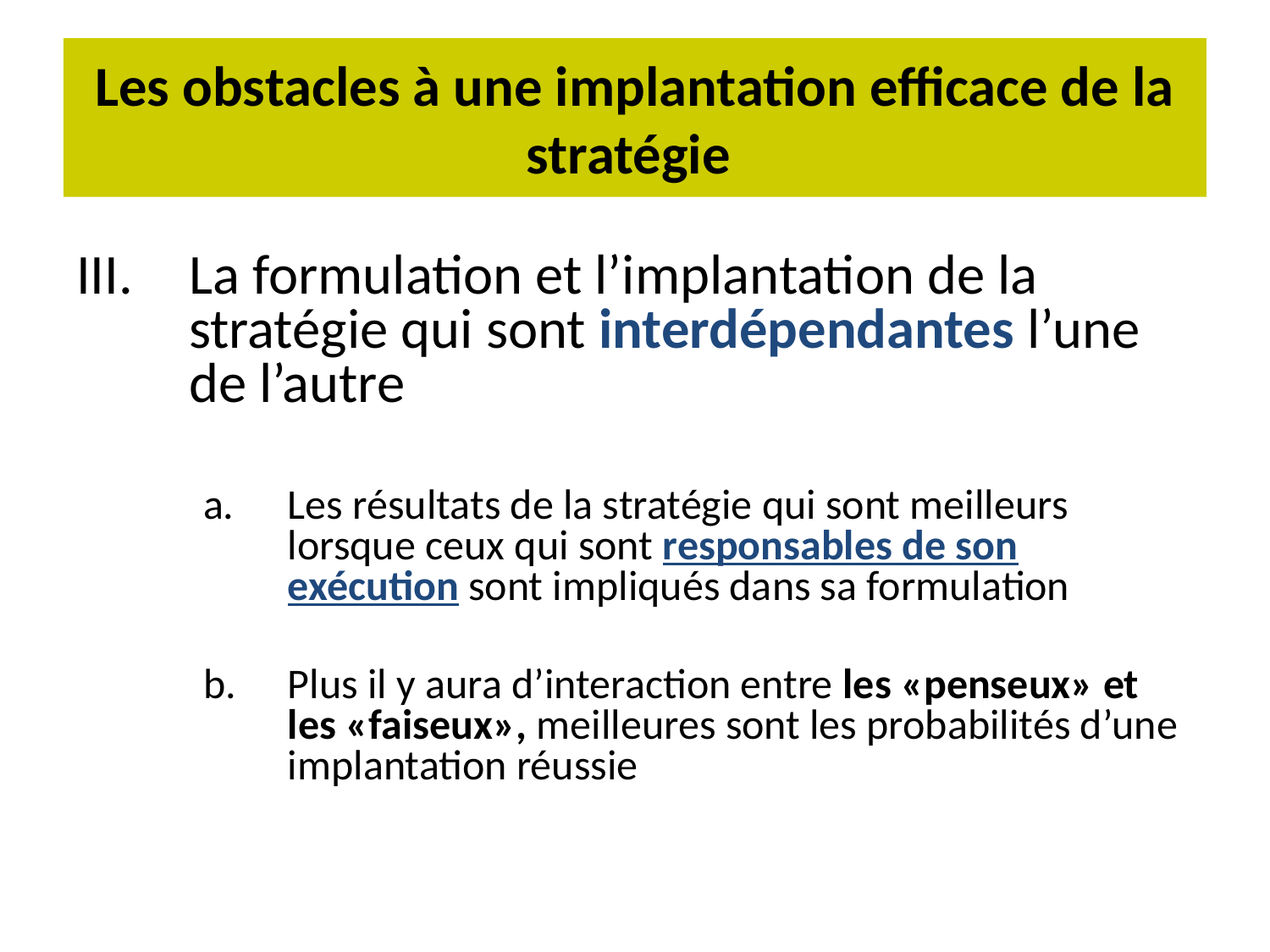

# Les obstacles à une implantation efficace de la stratégie
La formulation et l’implantation de la stratégie qui sont interdépendantes l’une de l’autre

Les résultats de la stratégie qui sont meilleurs lorsque ceux qui sont responsables de son exécution sont impliqués dans sa formulation

Plus il y aura d’interaction entre les «penseux» et les «faiseux», meilleures sont les probabilités d’une implantation réussie